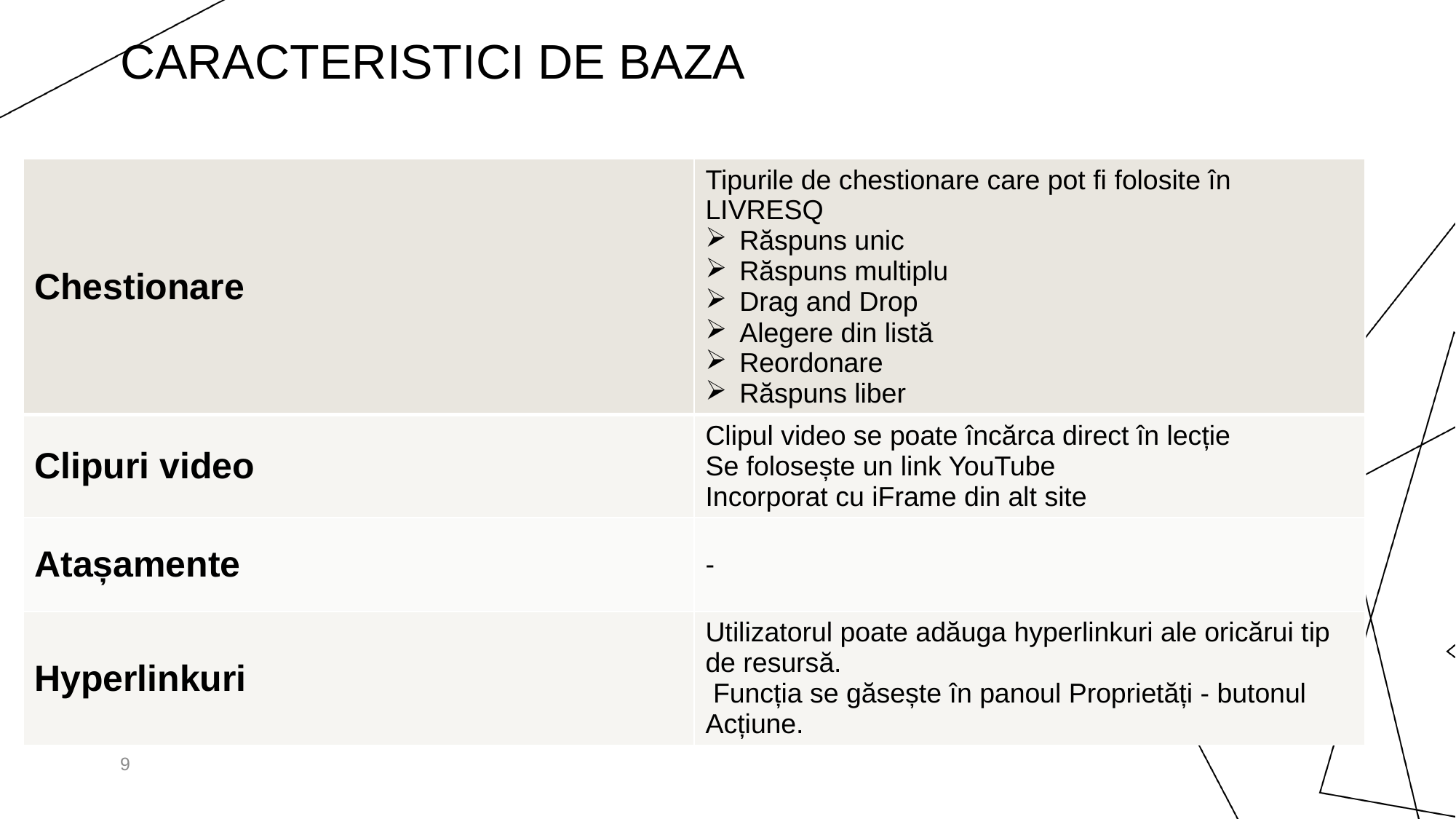

# Caracteristici de baza
| Chestionare | Tipurile de chestionare care pot fi folosite în LIVRESQ Răspuns unic Răspuns multiplu Drag and Drop Alegere din listă Reordonare Răspuns liber |
| --- | --- |
| Clipuri video | Clipul video se poate încărca direct în lecție Se folosește un link YouTube Incorporat cu iFrame din alt site |
| Atașamente | - |
| Hyperlinkuri | Utilizatorul poate adăuga hyperlinkuri ale oricărui tip de resursă.  Funcția se găsește în panoul Proprietăți - butonul Acțiune. |
9